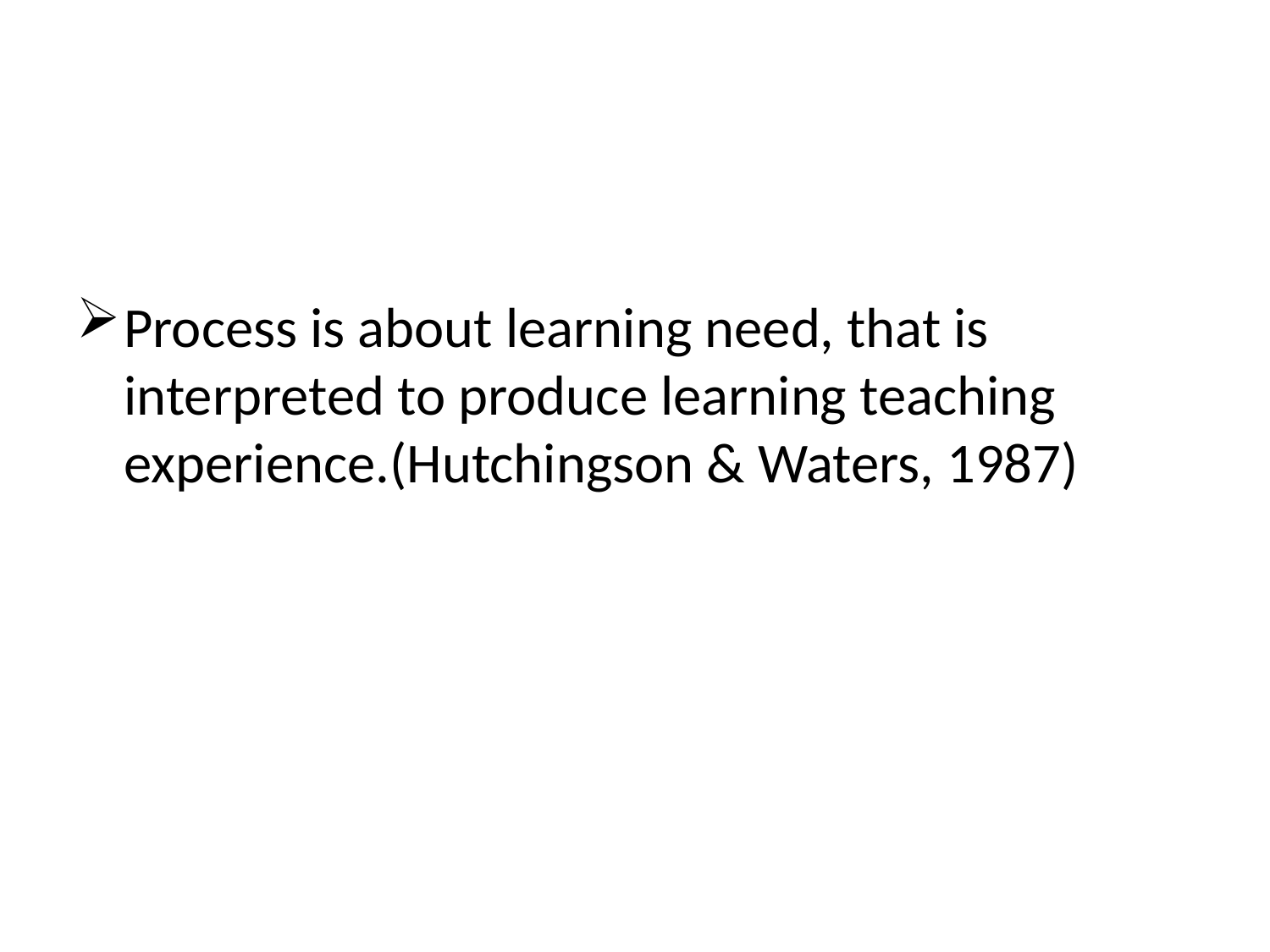

Process is about learning need, that is interpreted to produce learning teaching experience.(Hutchingson & Waters, 1987)